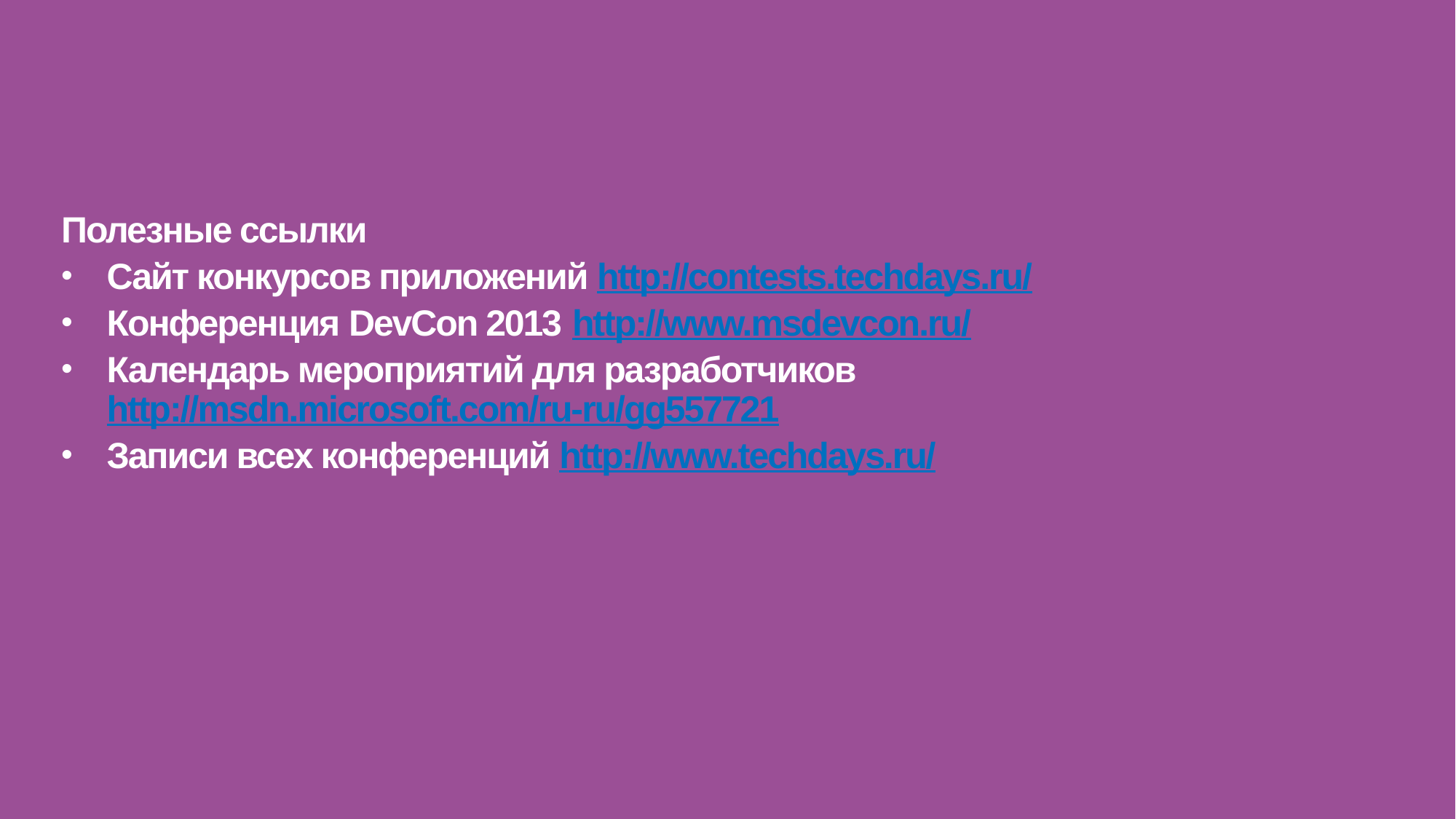

Полезные ссылки
Сайт конкурсов приложений http://contests.techdays.ru/
Конференция DevCon 2013 http://www.msdevcon.ru/
Календарь мероприятий для разработчиков http://msdn.microsoft.com/ru-ru/gg557721
Записи всех конференций http://www.techdays.ru/